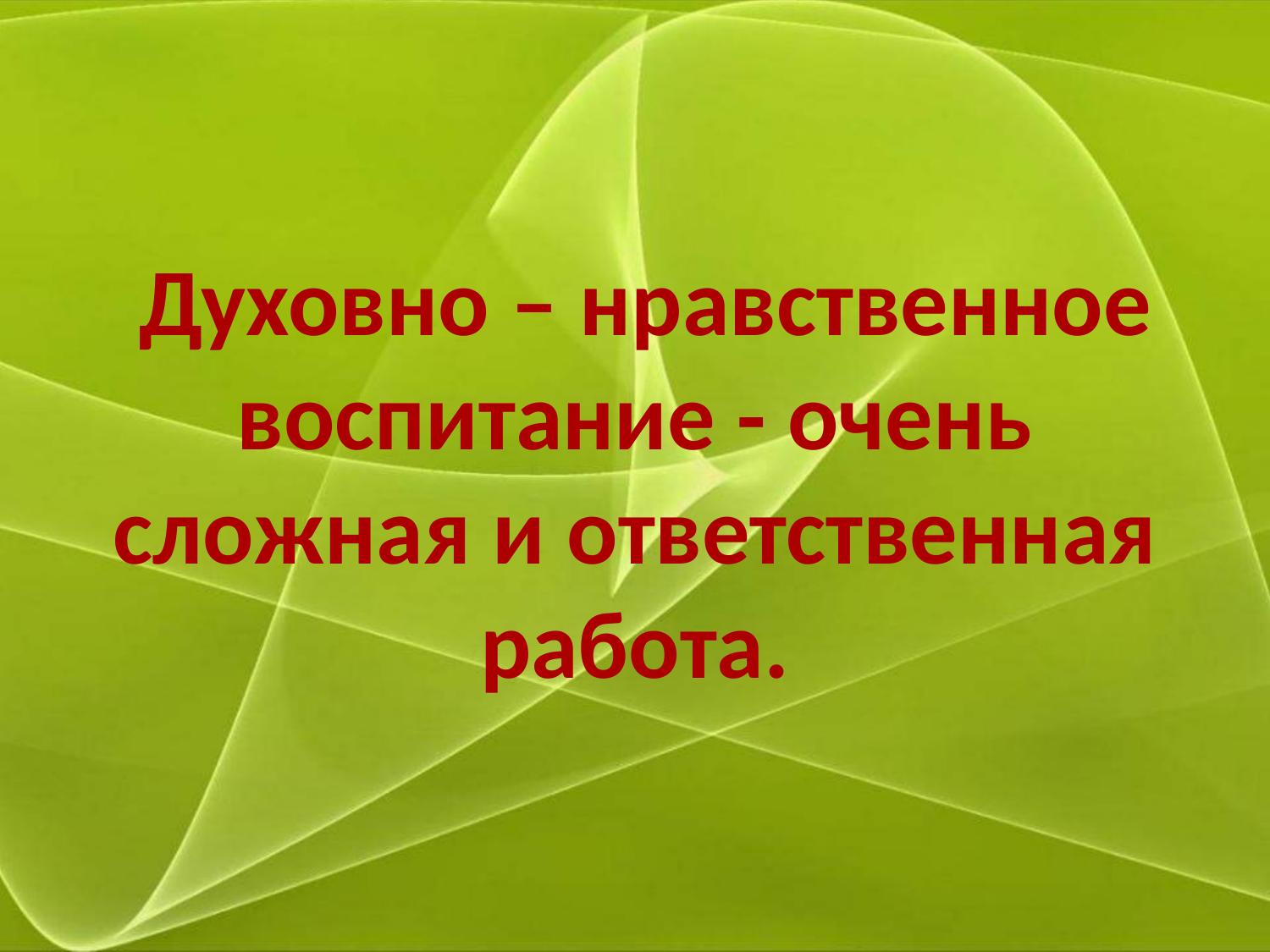

# Духовно – нравственное воспитание - очень сложная и ответственная работа.